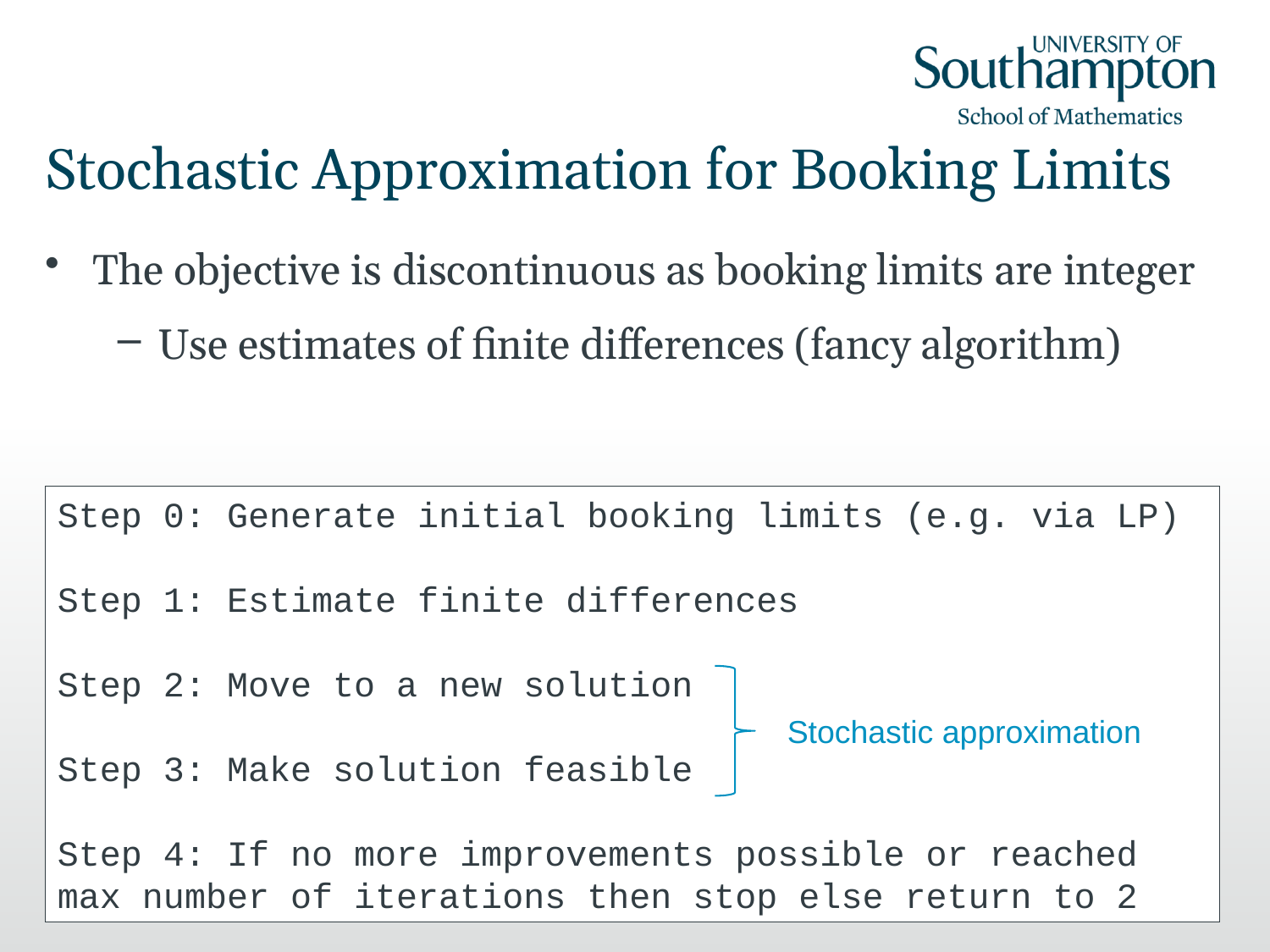

# Stochastic Approximation for Booking Limits
The objective is discontinuous as booking limits are integer
Use estimates of finite differences (fancy algorithm)

Step 0: Generate initial booking limits (e.g. via LP)

Step 1: Estimate finite differences

Step 2: Move to a new solution

Step 3: Make solution feasible

Step 4: If no more improvements possible or reached max number of iterations then stop else return to 2

Stochastic approximation
25